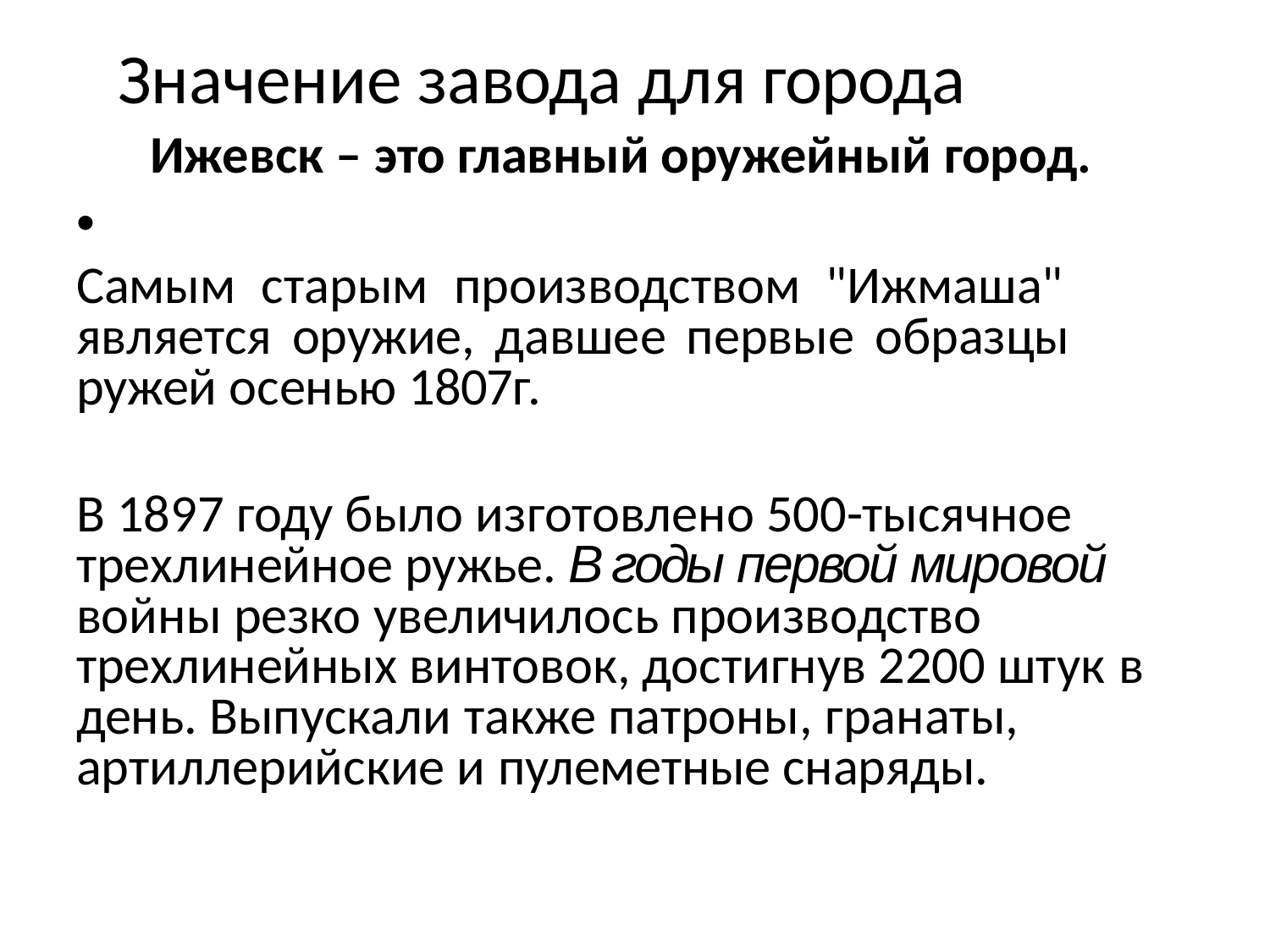

# Значение завода для города
Ижевск – это главный оружейный город.
•
Самым старым производством "Ижмаша"  является оружие, давшее первые образцы  ружей осенью 1807г.

В 1897 году было изготовлено 500-тысячное  трехлинейное ружье. В годы первой мировой  войны резко увеличилось производство  трехлинейных винтовок, достигнув 2200 штук в  день. Выпускали также патроны, гранаты, артиллерийские и пулеметные снаряды.